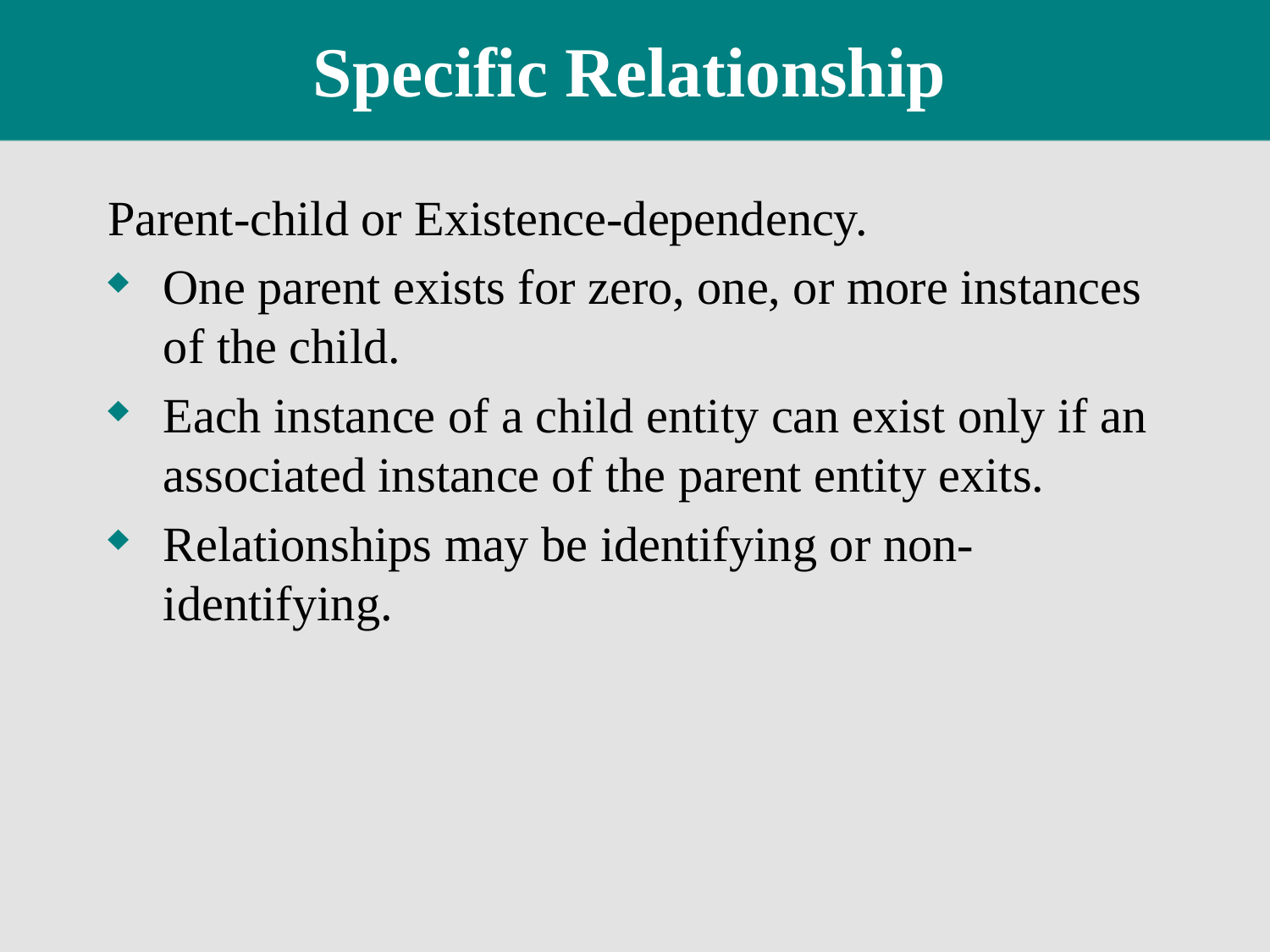

# Specific Relationship
Parent-child or Existence-dependency.
One parent exists for zero, one, or more instances of the child.
Each instance of a child entity can exist only if an associated instance of the parent entity exits.
Relationships may be identifying or non-identifying.